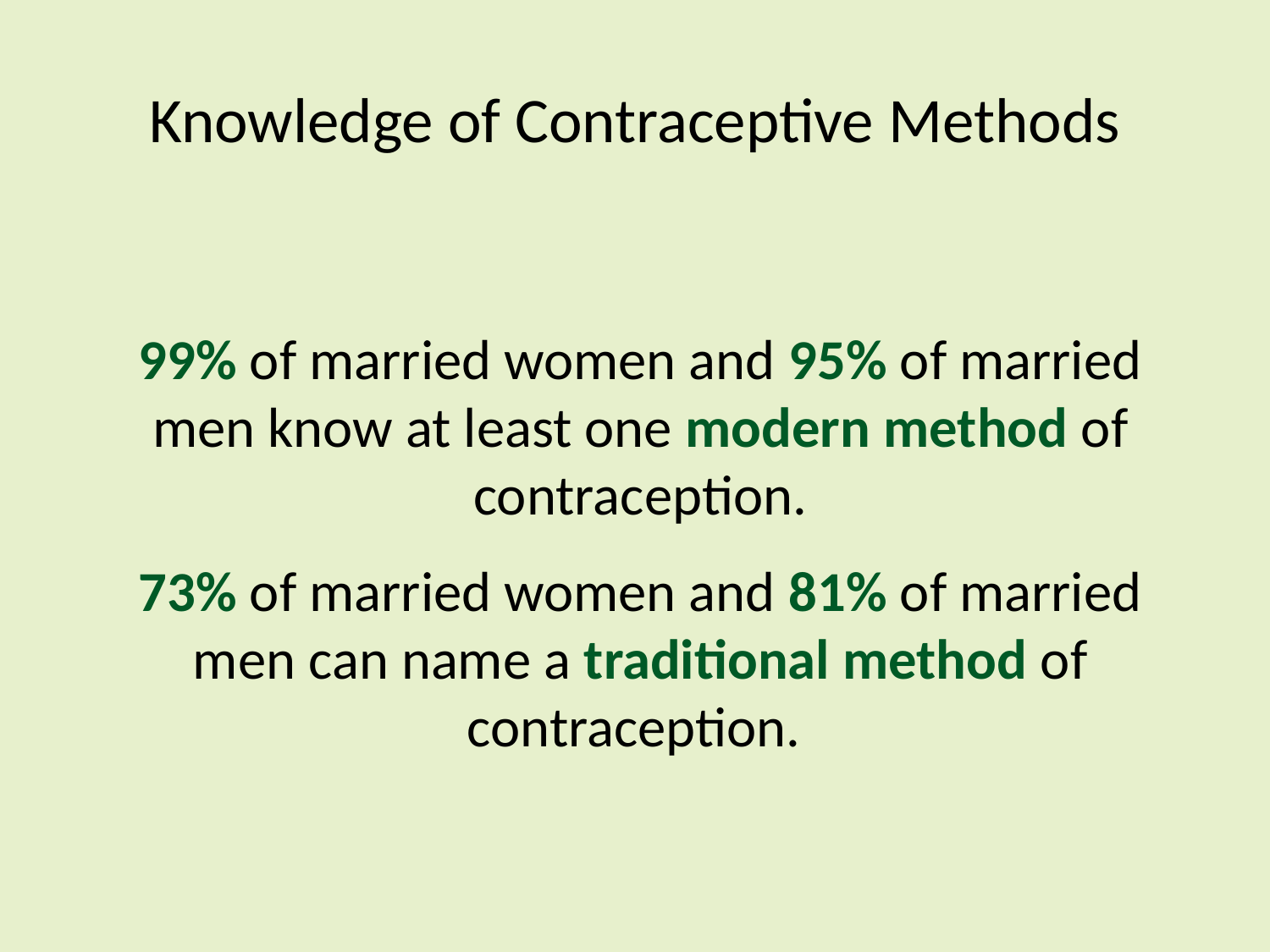

# Knowledge of Contraceptive Methods
99% of married women and 95% of married men know at least one modern method of contraception.
73% of married women and 81% of married men can name a traditional method of contraception.